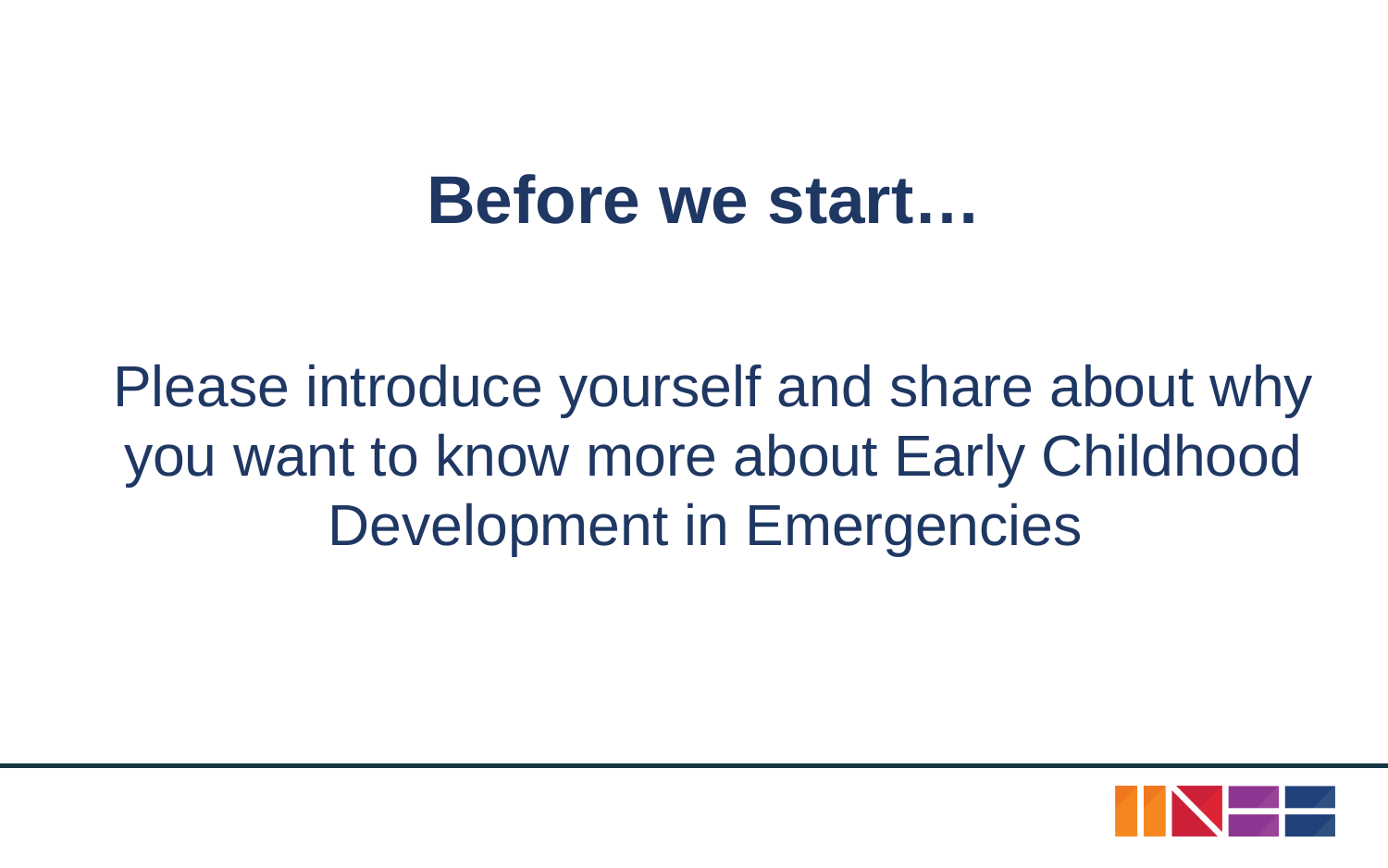

Before we start…

Please introduce yourself and share about why you want to know more about Early Childhood Development in Emergencies